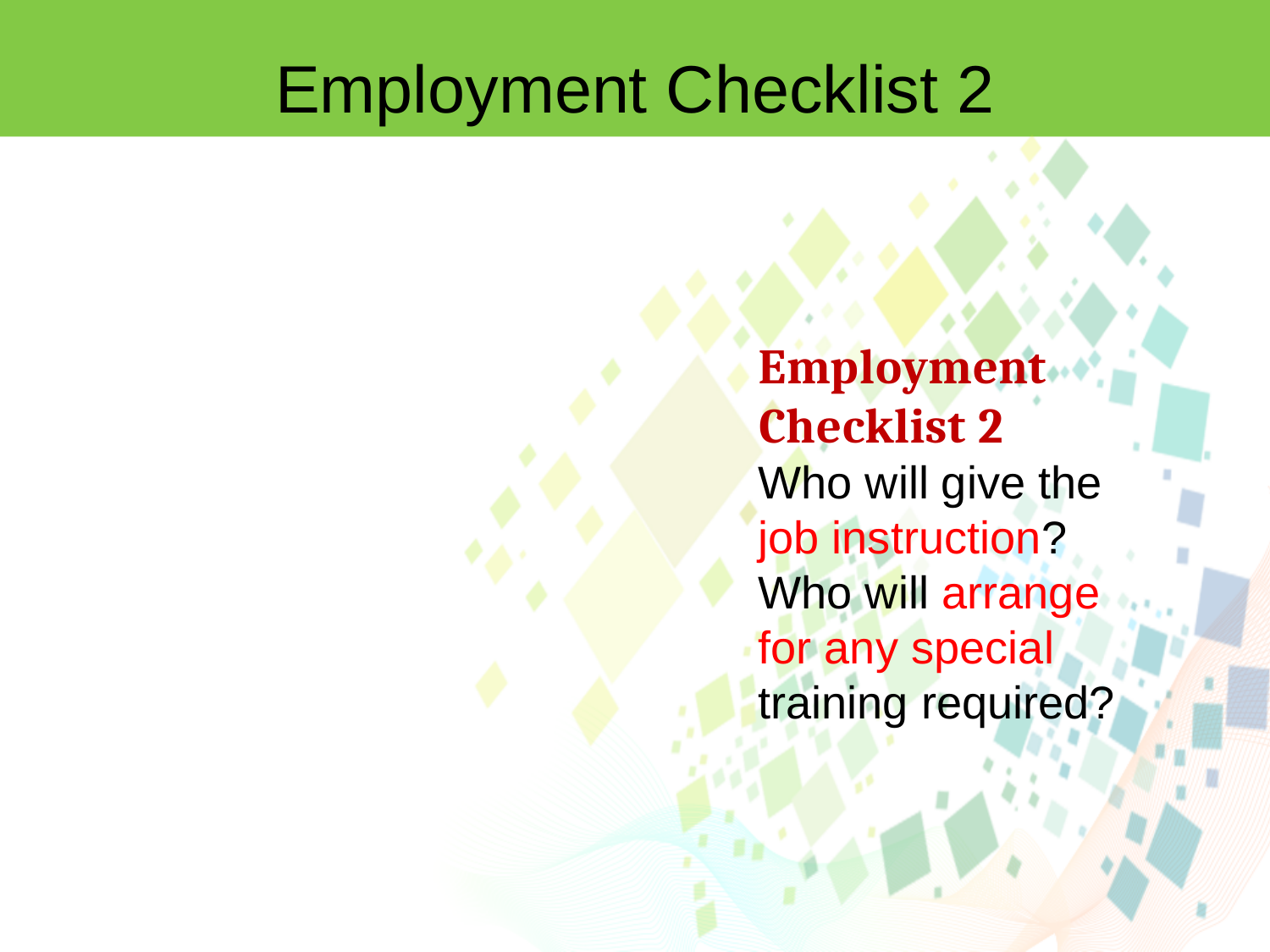

Employment Checklist 2

Employment Checklist 2
Who will give the job instruction? Who will arrange for any special training required?